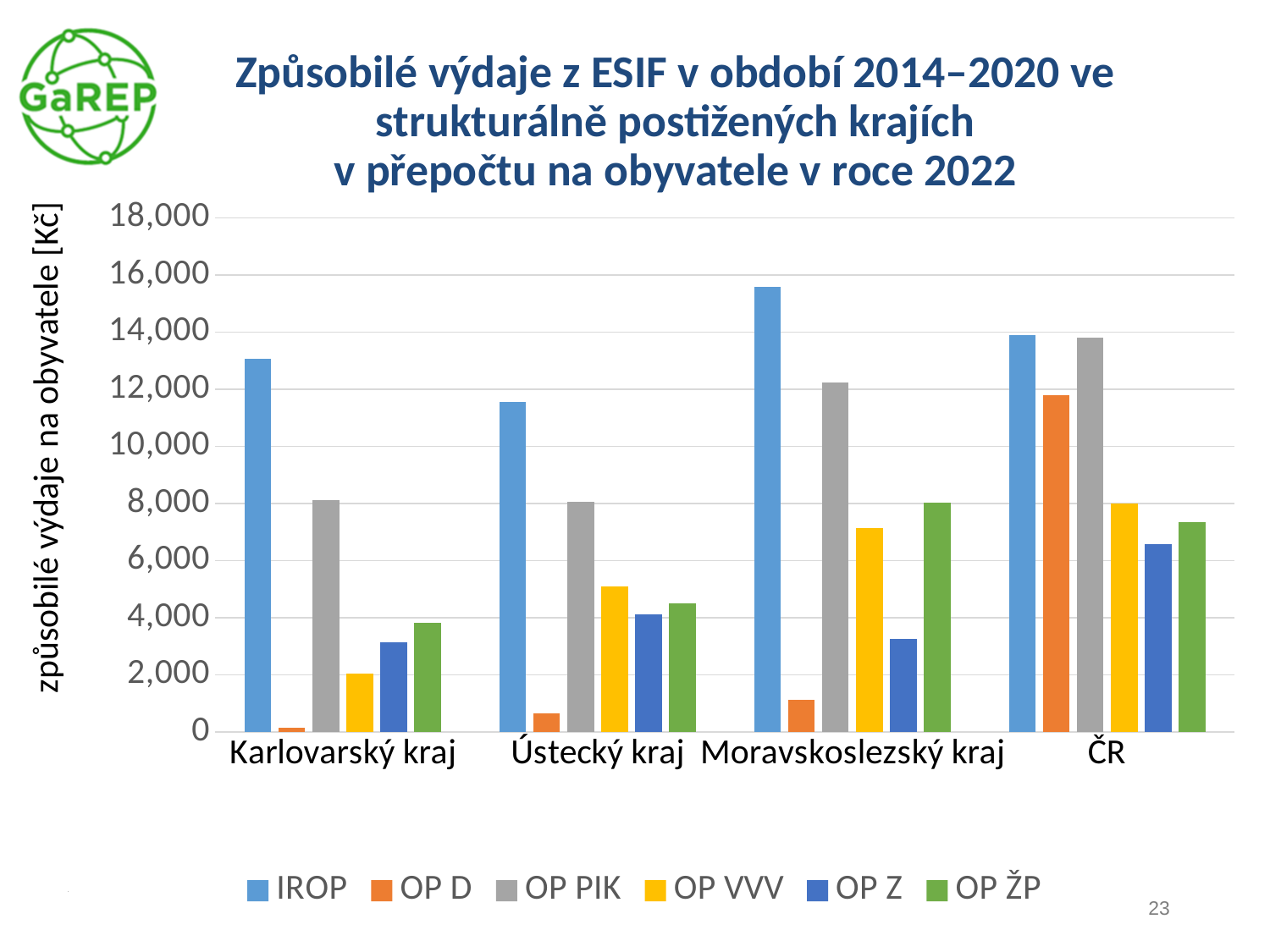

# Způsobilé výdaje z ESIF v období 2014–2020 ve strukturálně postižených krajích v přepočtu na obyvatele v roce 2022

### Chart

| Category | IROP | OP D | OP PIK | OP VVV | OP Z | OP ŽP |
|---|---|---|---|---|---|---|
| Karlovarský kraj | 13061.246970793101 | 144.74544740203342 | 8107.25662279671 | 2048.943882627429 | 3142.663818661761 | 3818.9225685382926 |
| Ústecký kraj | 11571.50667541919 | 654.5408592985424 | 8064.99436035783 | 5105.066238002208 | 4112.700860455698 | 4510.8224537353335 |
| Moravskoslezský kraj | 15583.90050237292 | 1123.203722952674 | 12230.834904578898 | 7136.472466053727 | 3257.1491309215808 | 8027.127537846503 |
| ČR | 13898.589258144664 | 11799.809515605086 | 13808.522756827504 | 8010.71243296785 | 6565.903647138688 | 7335.258048652665 |
způsobilé výdaje na obyvatele [Kč]
.

23